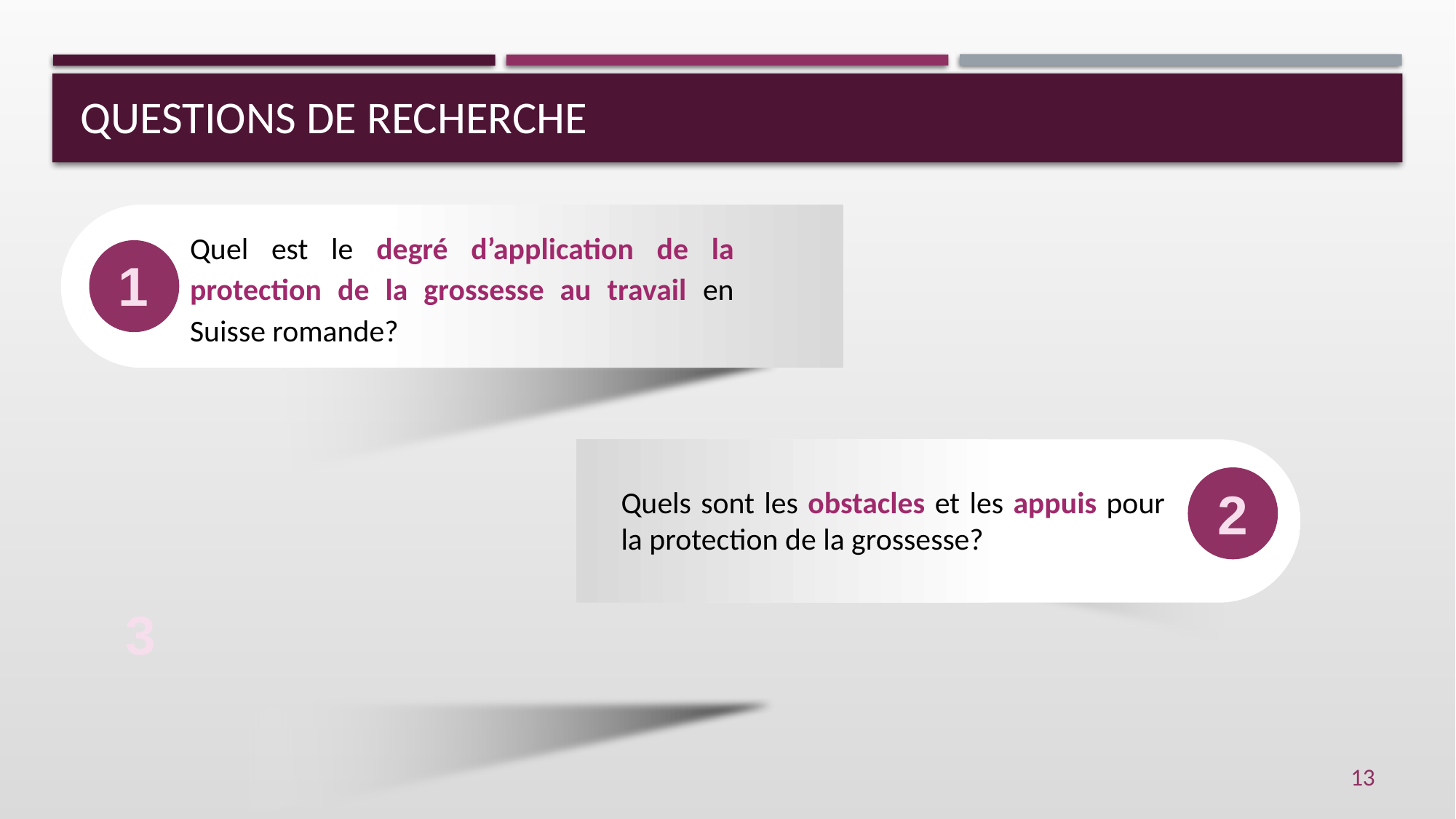

# Questions DE RECHERCHE

Quel est le degré d’application de la protection de la grossesse au travail en Suisse romande?

1

2
Quels sont les obstacles et les appuis pour la protection de la grossesse?

3

13